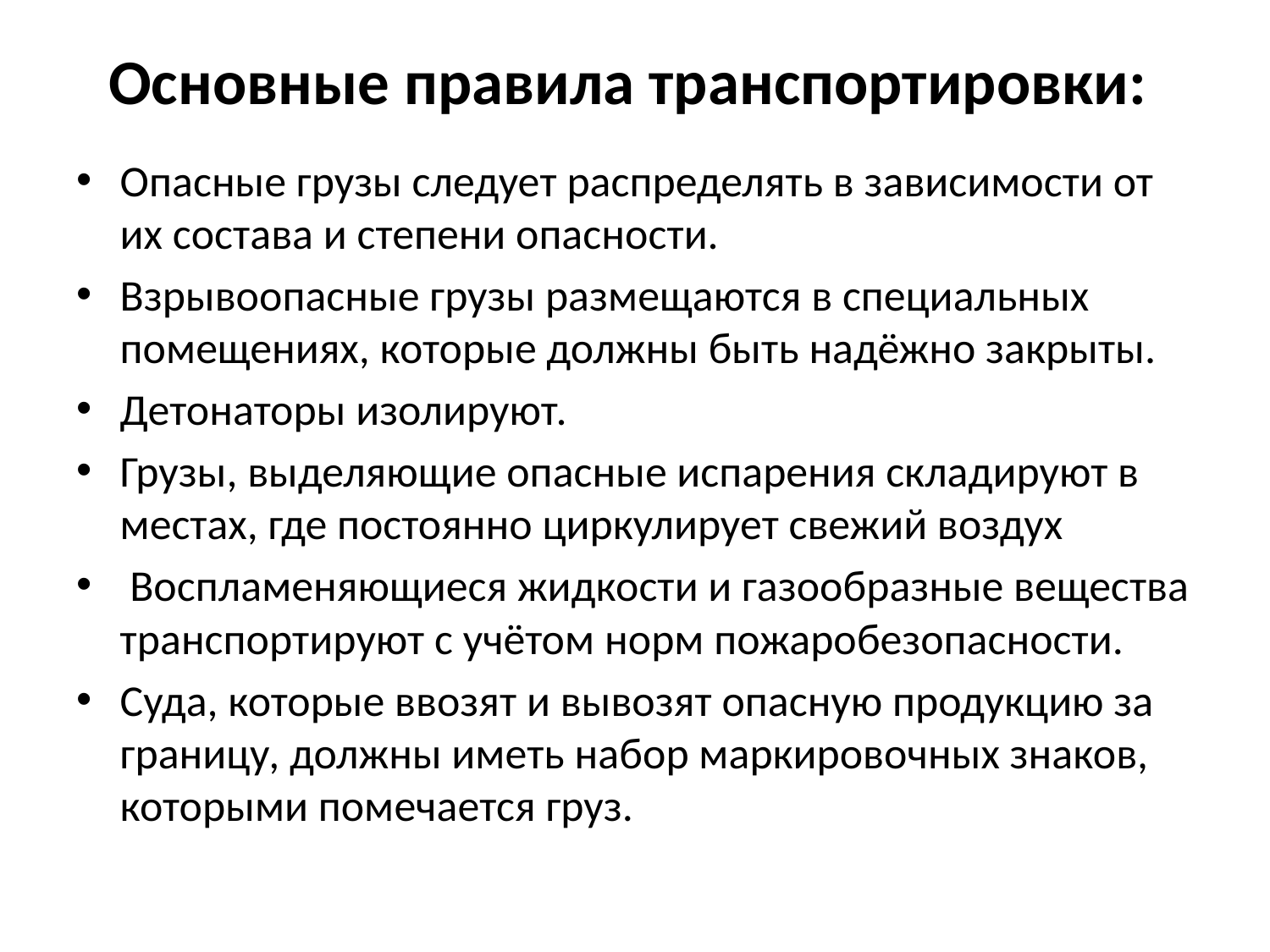

# Основные правила транспортировки:
Опасные грузы следует распределять в зависимости от их состава и степени опасности.
Взрывоопасные грузы размещаются в специальных помещениях, которые должны быть надёжно закрыты.
Детонаторы изолируют.
Грузы, выделяющие опасные испарения складируют в местах, где постоянно циркулирует свежий воздух
 Воспламеняющиеся жидкости и газообразные вещества транспортируют с учётом норм пожаробезопасности.
Суда, которые ввозят и вывозят опасную продукцию за границу, должны иметь набор маркировочных знаков, которыми помечается груз.